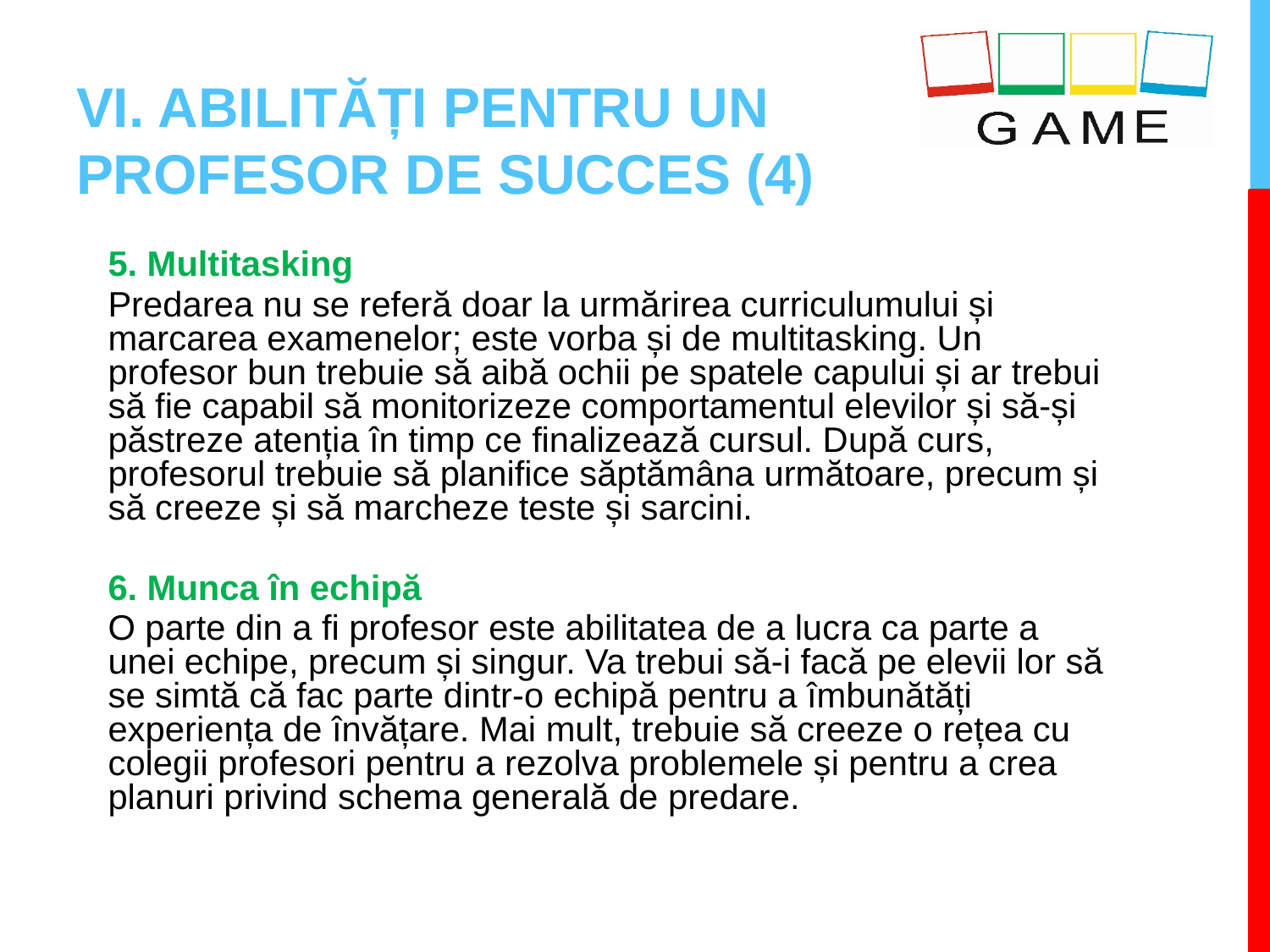

# VI. ABILITĂȚI PENTRU UN PROFESOR DE SUCCES (4)
5. Multitasking
Predarea nu se referă doar la urmărirea curriculumului și marcarea examenelor; este vorba și de multitasking. Un profesor bun trebuie să aibă ochii pe spatele capului și ar trebui să fie capabil să monitorizeze comportamentul elevilor și să-și păstreze atenția în timp ce finalizează cursul. După curs, profesorul trebuie să planifice săptămâna următoare, precum și să creeze și să marcheze teste și sarcini.

6. Munca în echipă
O parte din a fi profesor este abilitatea de a lucra ca parte a unei echipe, precum și singur. Va trebui să-i facă pe elevii lor să se simtă că fac parte dintr-o echipă pentru a îmbunătăți experiența de învățare. Mai mult, trebuie să creeze o rețea cu colegii profesori pentru a rezolva problemele și pentru a crea planuri privind schema generală de predare.